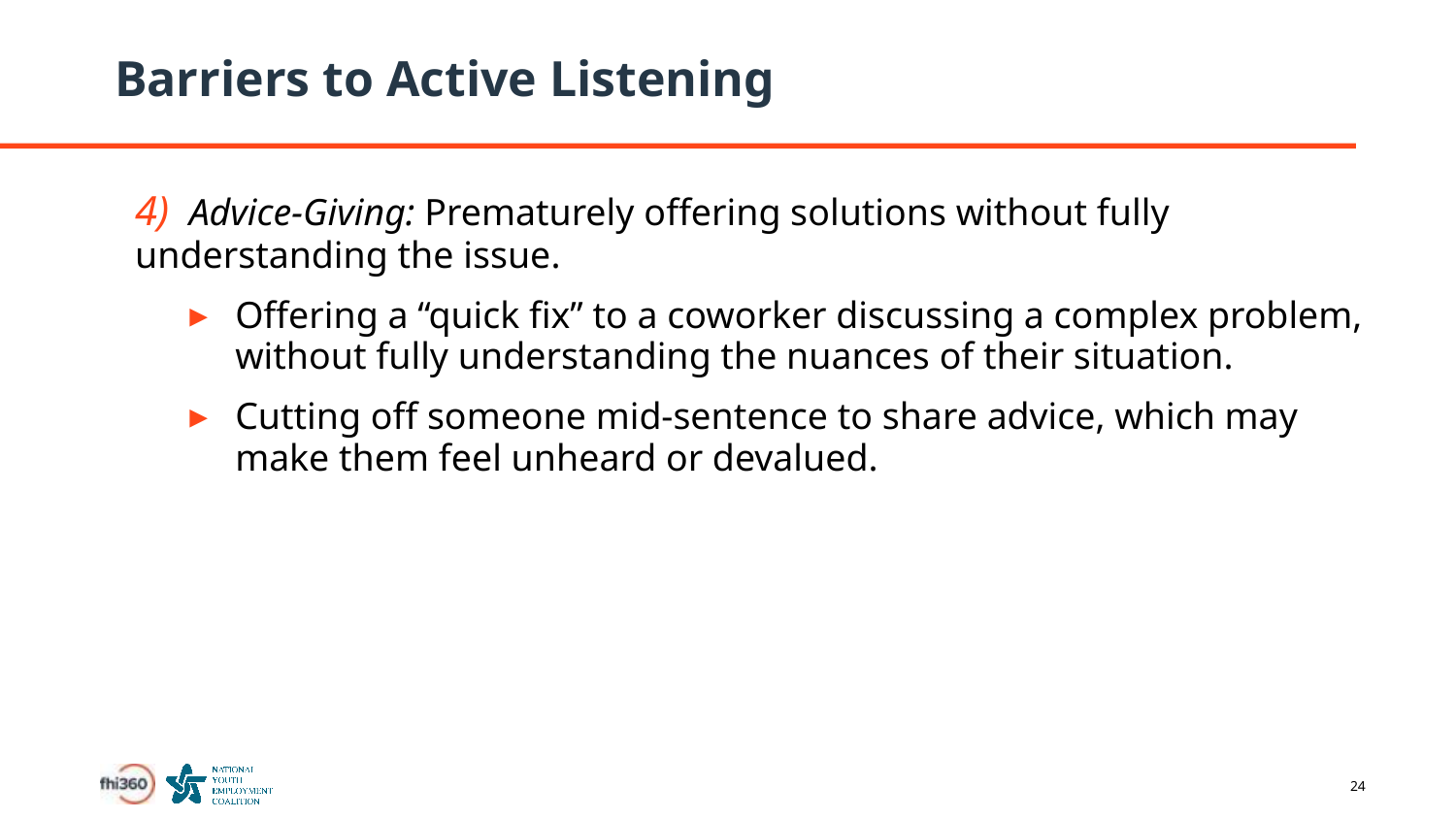

# Barriers to Active Listening
4)  Advice-Giving: Prematurely offering solutions without fully understanding the issue.
Offering a “quick fix” to a coworker discussing a complex problem, without fully understanding the nuances of their situation.
Cutting off someone mid-sentence to share advice, which may make them feel unheard or devalued.